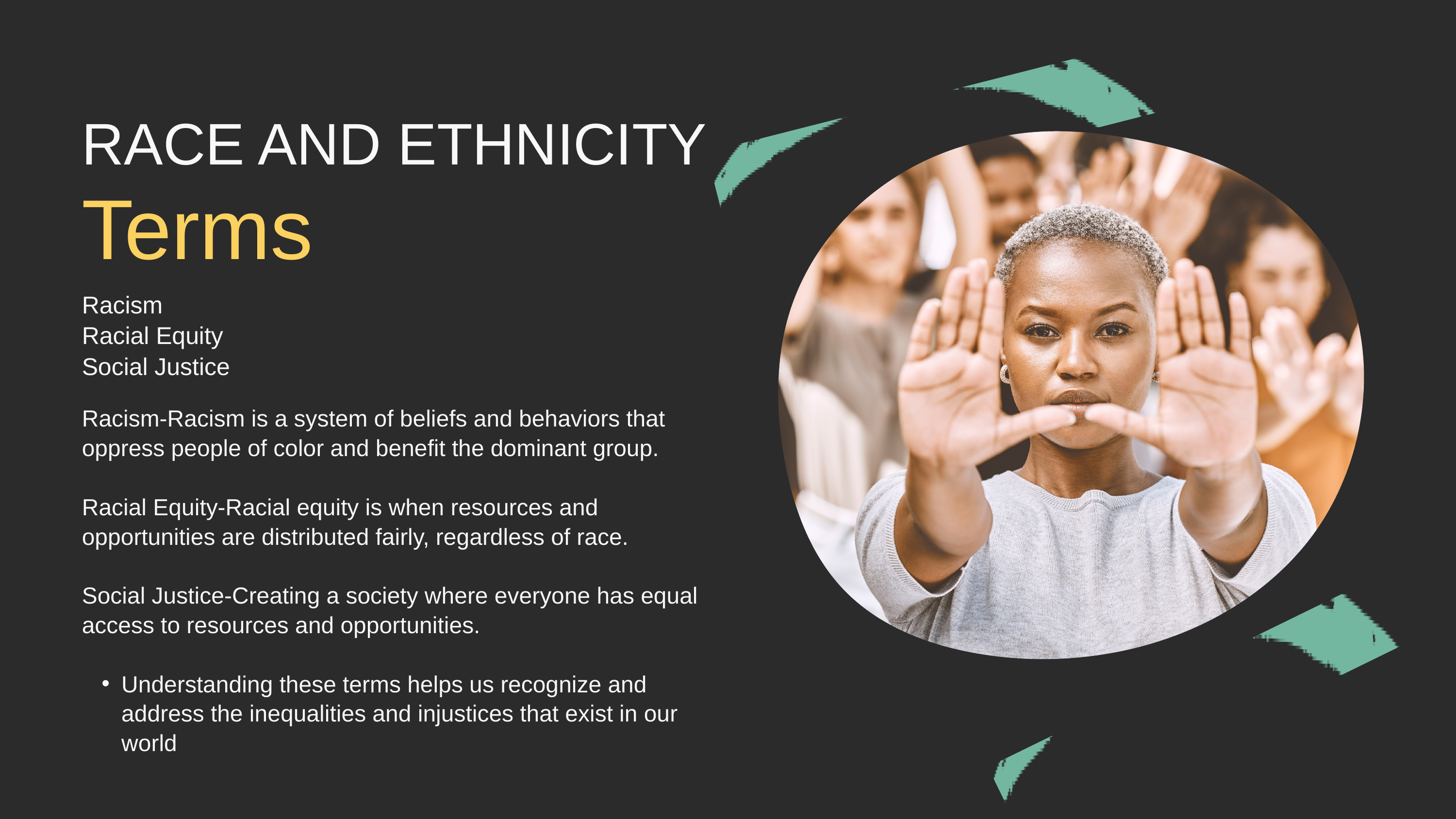

RACE AND ETHNICITY

Terms
Racism
Racial Equity
Social Justice

Racism-Racism is a system of beliefs and behaviors that oppress people of color and benefit the dominant group.

Racial Equity-Racial equity is when resources and opportunities are distributed fairly, regardless of race.

Social Justice-Creating a society where everyone has equal access to resources and opportunities.

Understanding these terms helps us recognize and address the inequalities and injustices that exist in our world